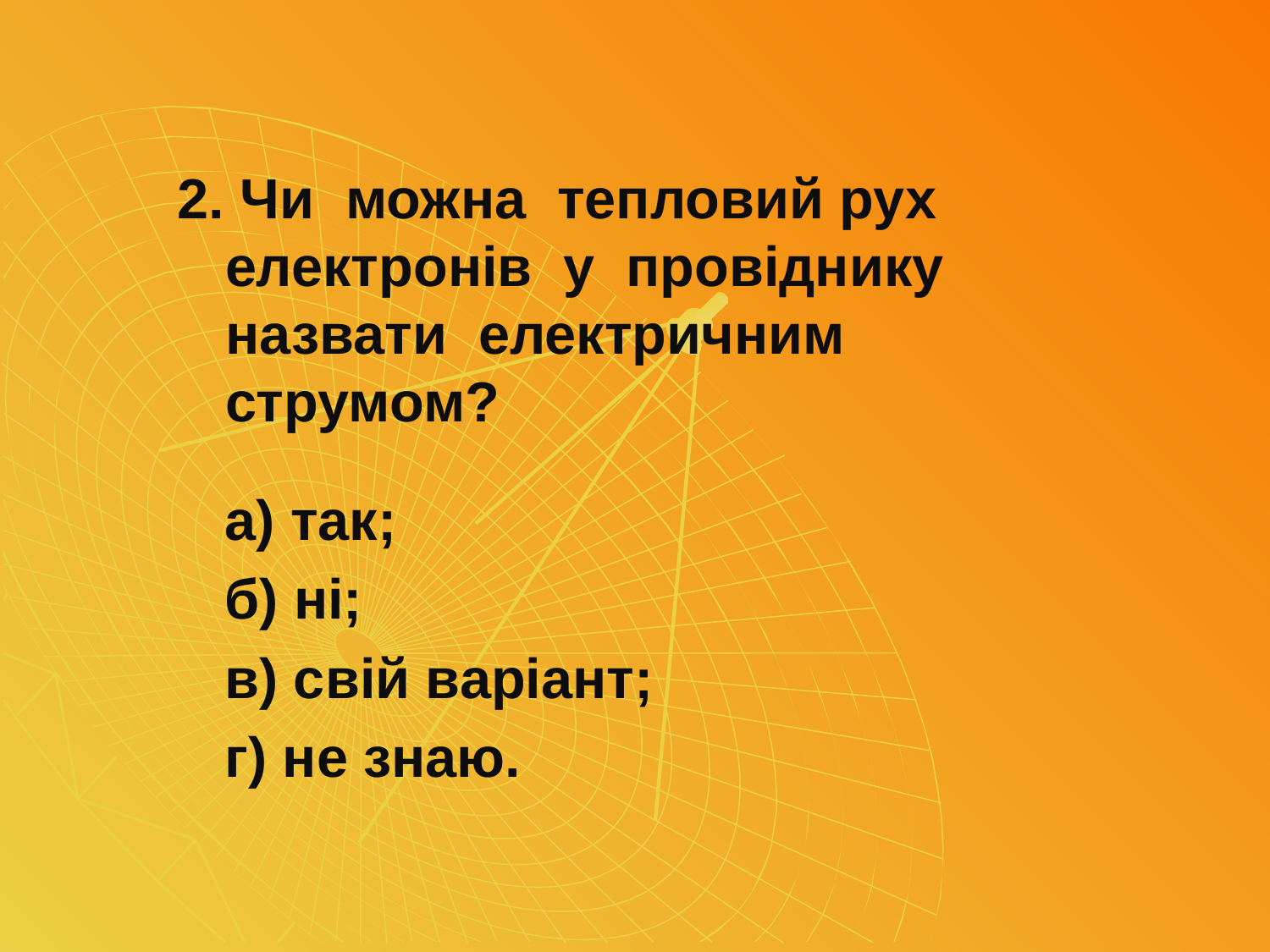

#
2. Чи  можна  тепловий рух  електронів  у  провіднику  назвати  електричним  струмом?

   а) так;
   б) ні;
   в) свій варіант;
   г) не знаю.